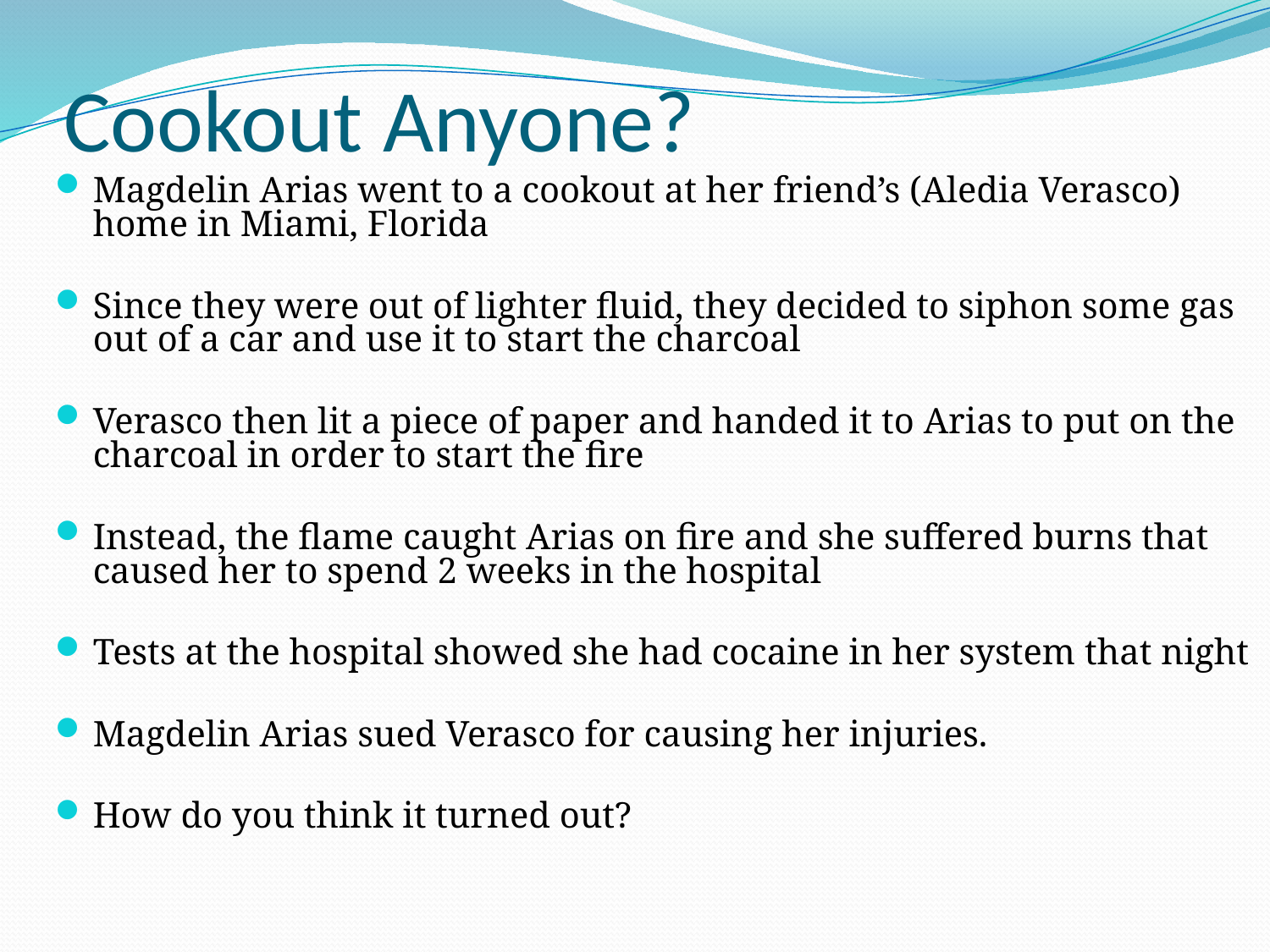

Cookout Anyone?
Magdelin Arias went to a cookout at her friend’s (Aledia Verasco) home in Miami, Florida

Since they were out of lighter fluid, they decided to siphon some gas out of a car and use it to start the charcoal

Verasco then lit a piece of paper and handed it to Arias to put on the charcoal in order to start the fire

Instead, the flame caught Arias on fire and she suffered burns that caused her to spend 2 weeks in the hospital

Tests at the hospital showed she had cocaine in her system that night

Magdelin Arias sued Verasco for causing her injuries.

How do you think it turned out?